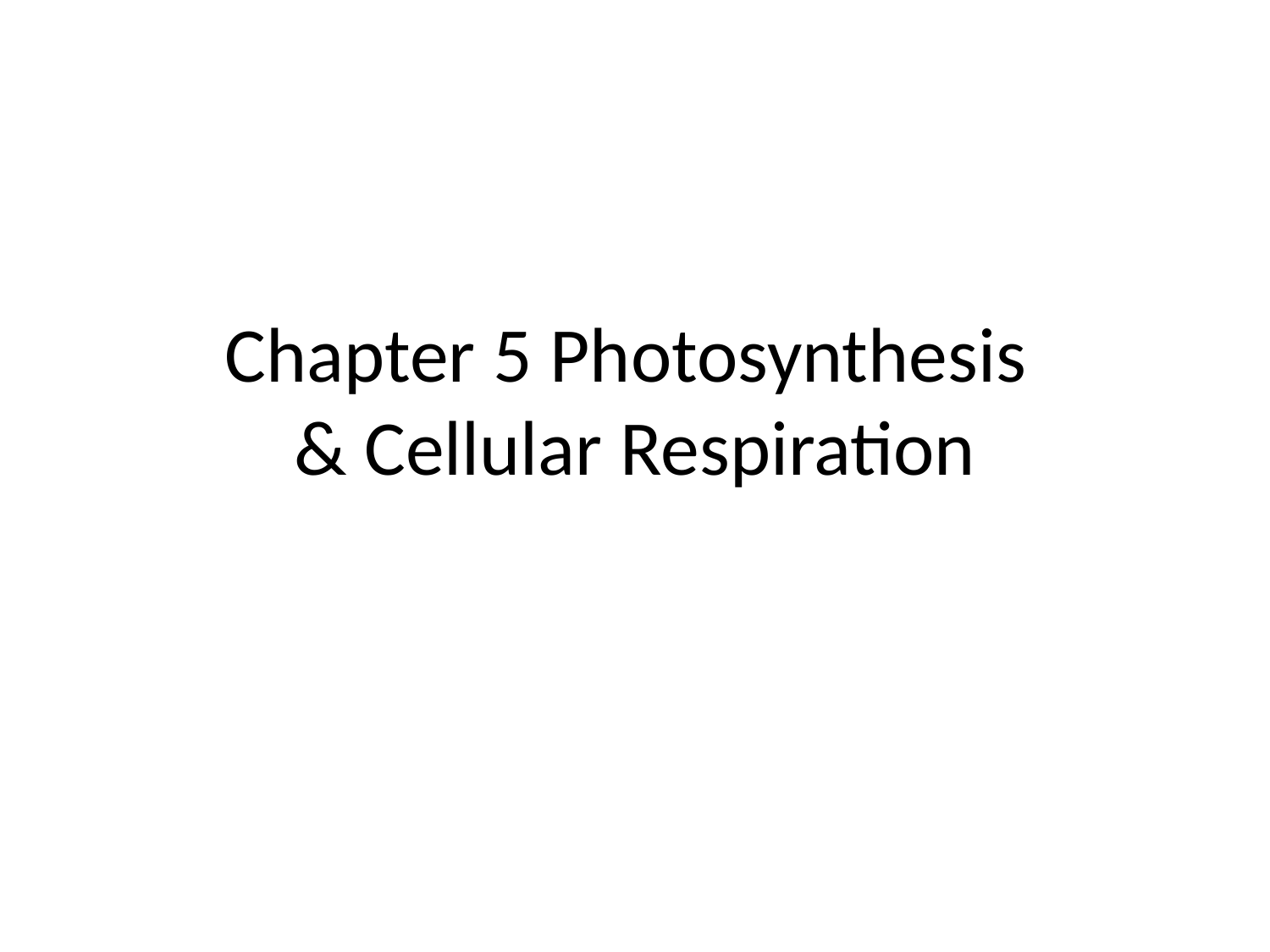

# Chapter 5 Photosynthesis & Cellular Respiration